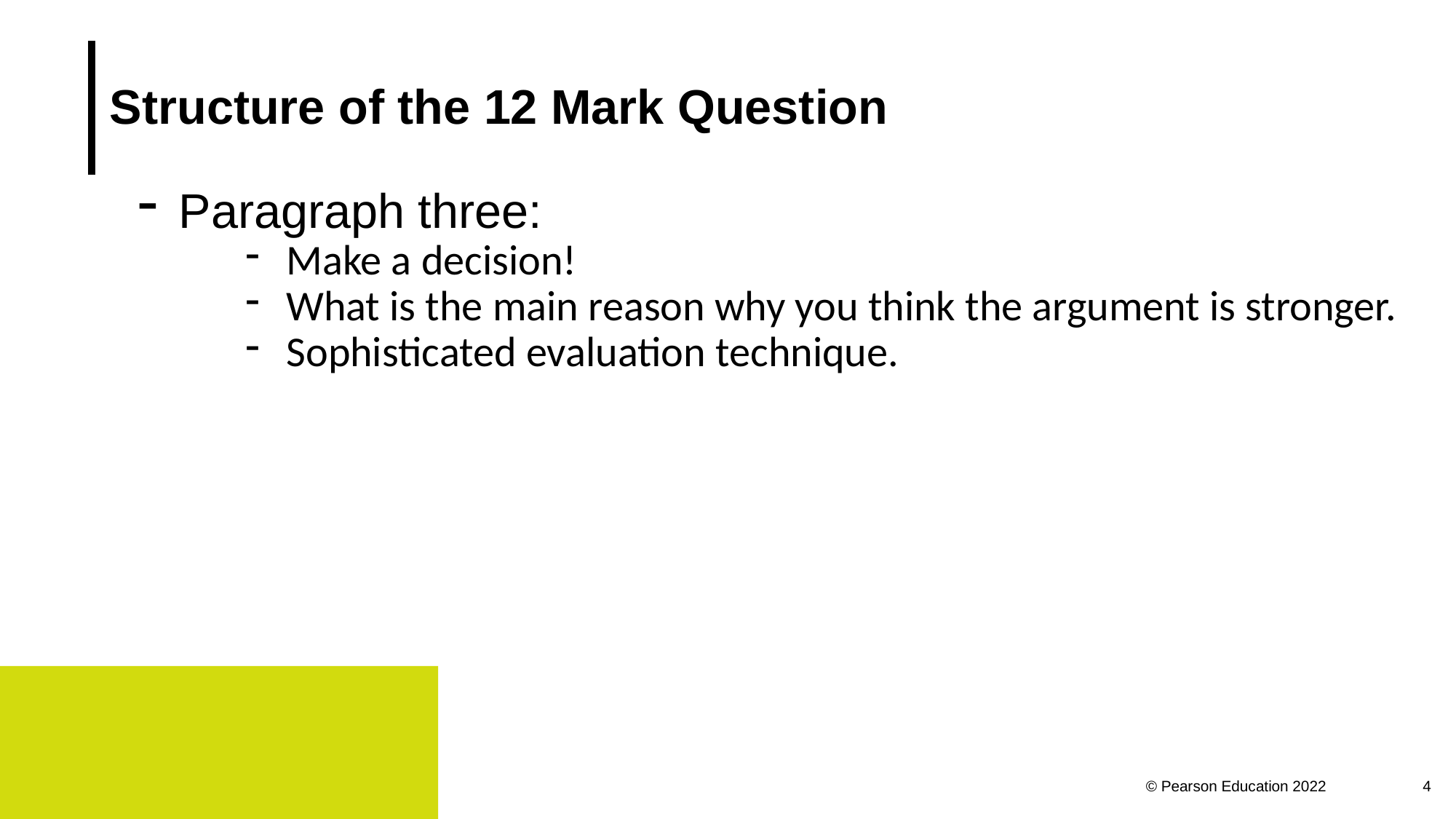

# Structure of the 12 Mark Question
Paragraph three:
Make a decision!
What is the main reason why you think the argument is stronger.
Sophisticated evaluation technique.